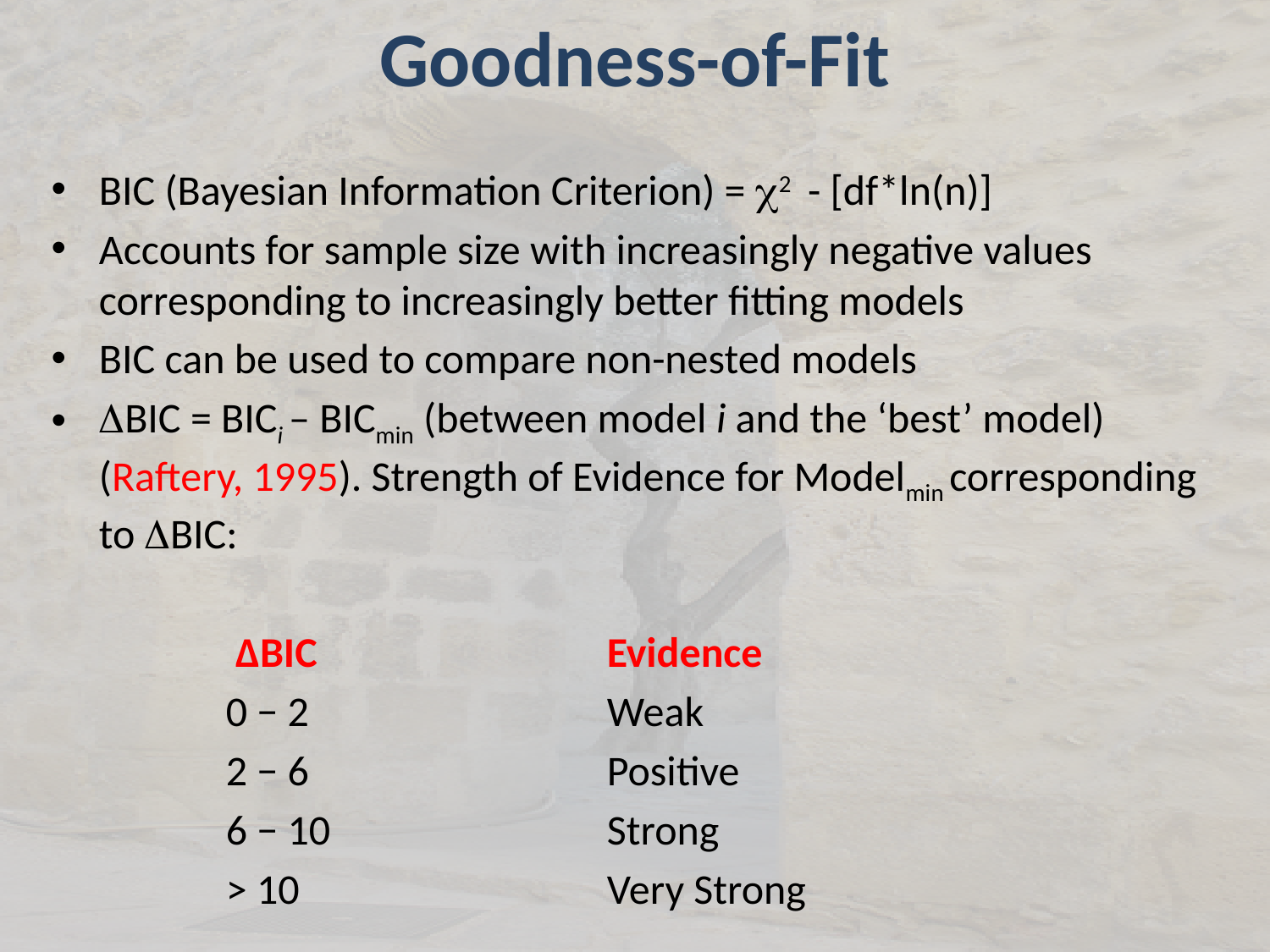

# Goodness-of-Fit
BIC (Bayesian Information Criterion) = χ2   - [df*ln(n)]
Accounts for sample size with increasingly negative values corresponding to increasingly better fitting models
BIC can be used to compare non-nested models
ΔBIC = BICi – BICmin (between model i and the ‘best’ model) (Raftery, 1995). Strength of Evidence for Modelmin corresponding to ΔBIC:

		 ∆BIC			Evidence
		0 − 2 			Weak
		2 − 6 			Positive
		6 − 10 			Strong
		> 10 			Very Strong